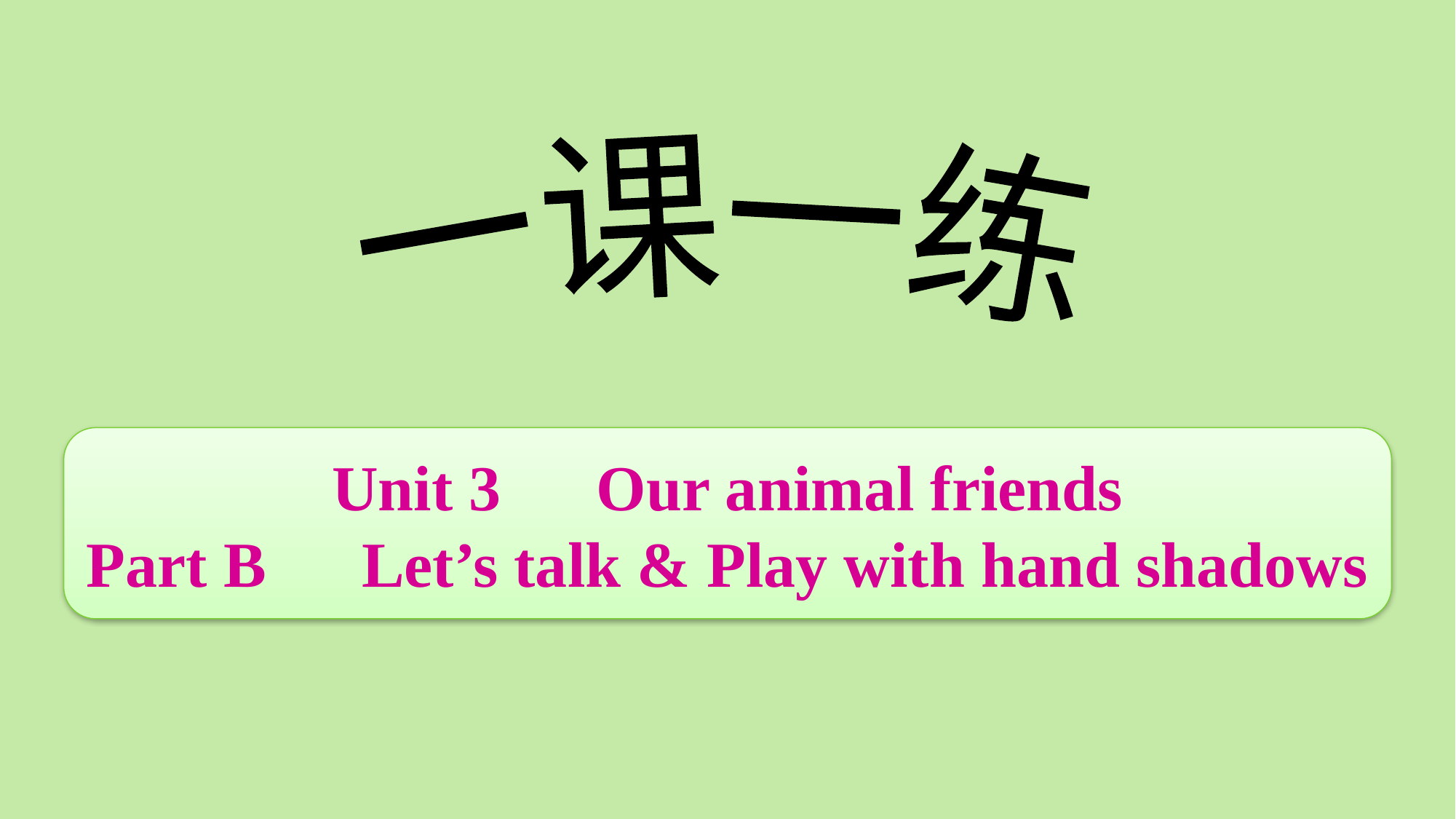

Unit 3　Our animal friends
Part B　Let’s talk & Play with hand shadows